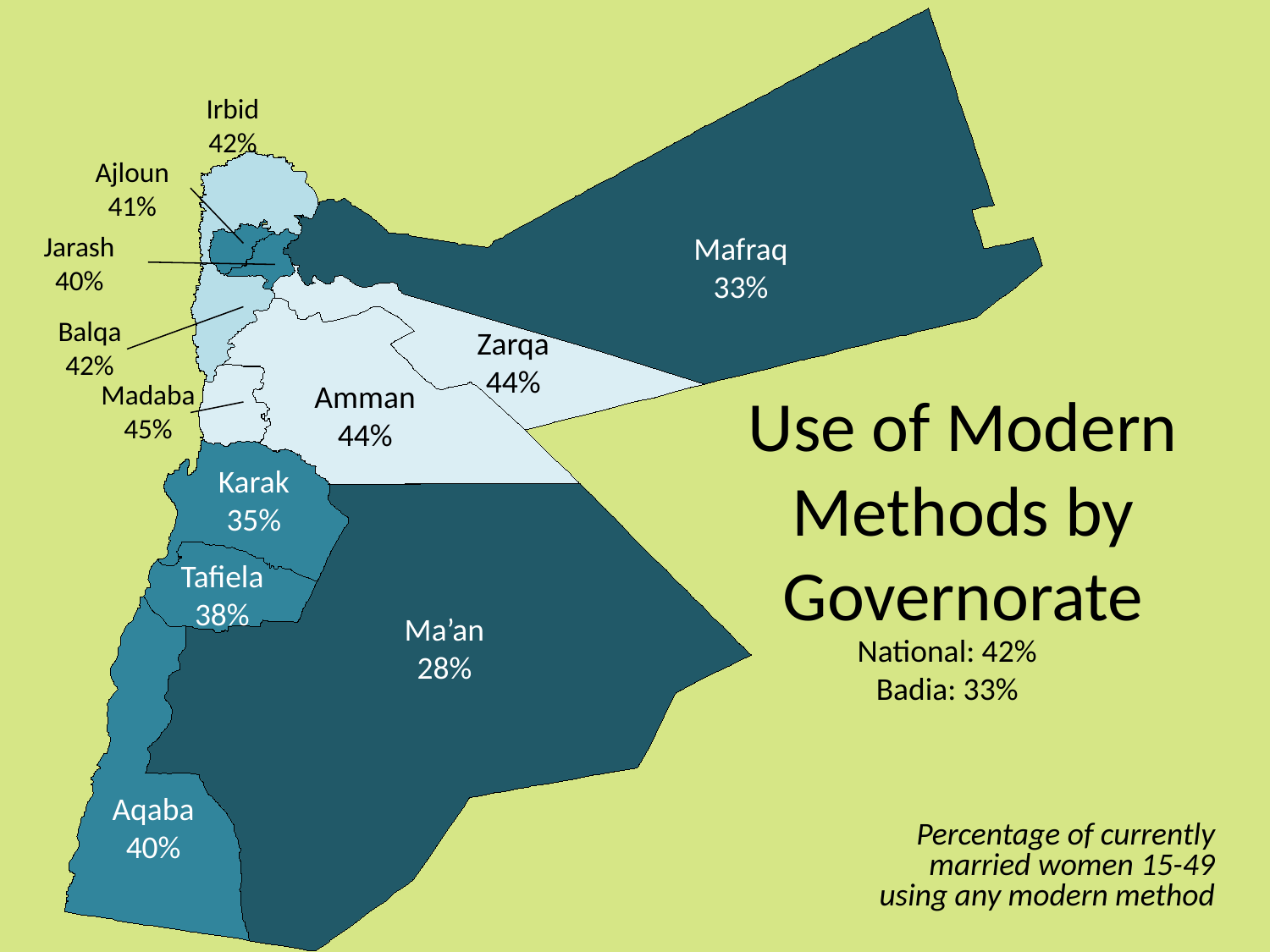

Irbid
42%

Ajloun
41%
Jarash
40%
Mafraq
33%
Balqa
42%
Zarqa
44%
Madaba
45%
Amman
44%
# Use of Modern Methods by Governorate
Karak
35%
Tafiela
38%
Ma’an
28%
National: 42%
Badia: 33%
Aqaba
40%
Percentage of currently married women 15-49 using any modern method